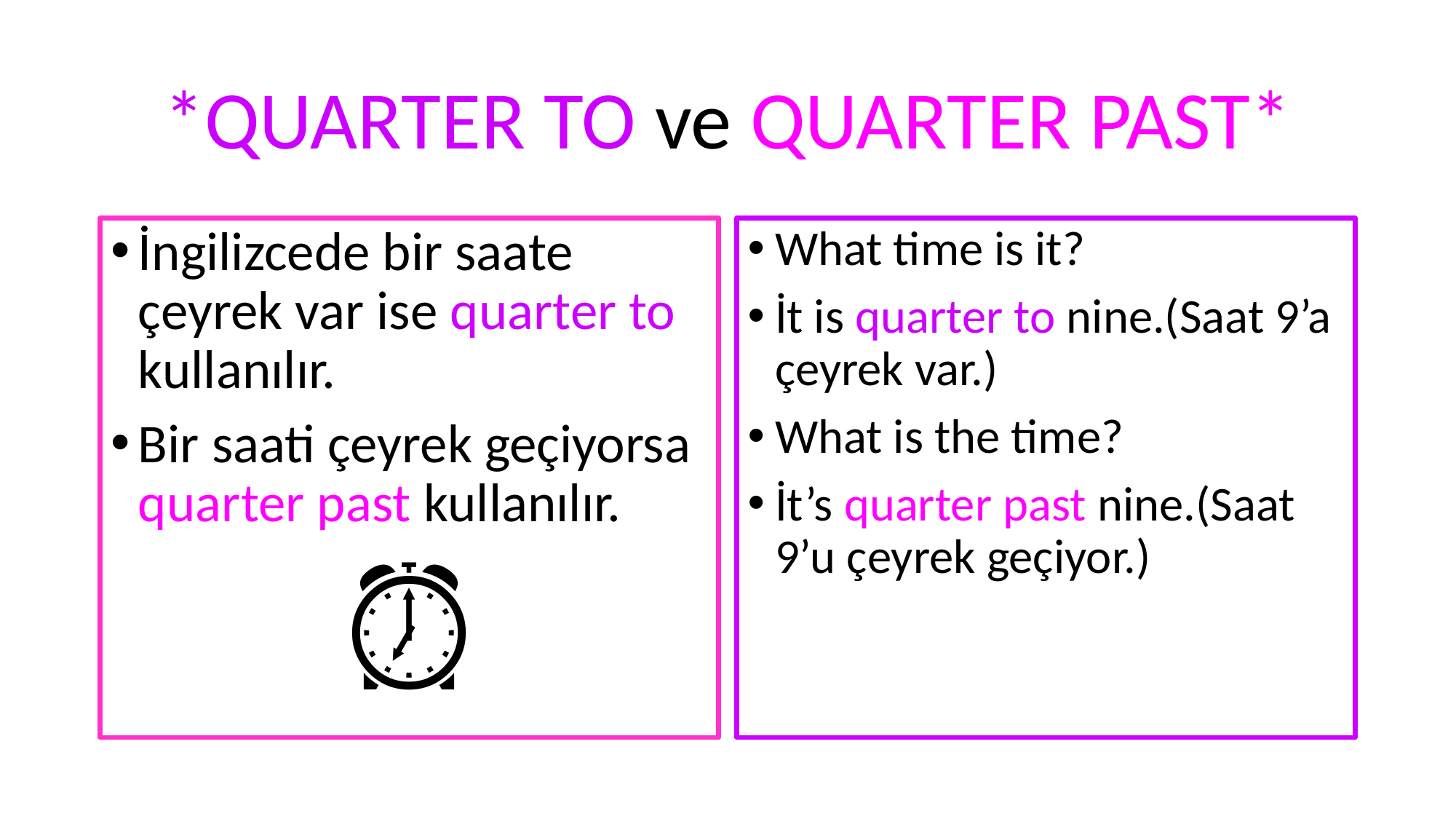

# *QUARTER TO ve QUARTER PAST*
İngilizcede bir saate çeyrek var ise quarter to kullanılır.
Bir saati çeyrek geçiyorsa quarter past kullanılır.
 ⏰
What time is it?
İt is quarter to nine.(Saat 9’a çeyrek var.)
What is the time?
İt’s quarter past nine.(Saat 9’u çeyrek geçiyor.)